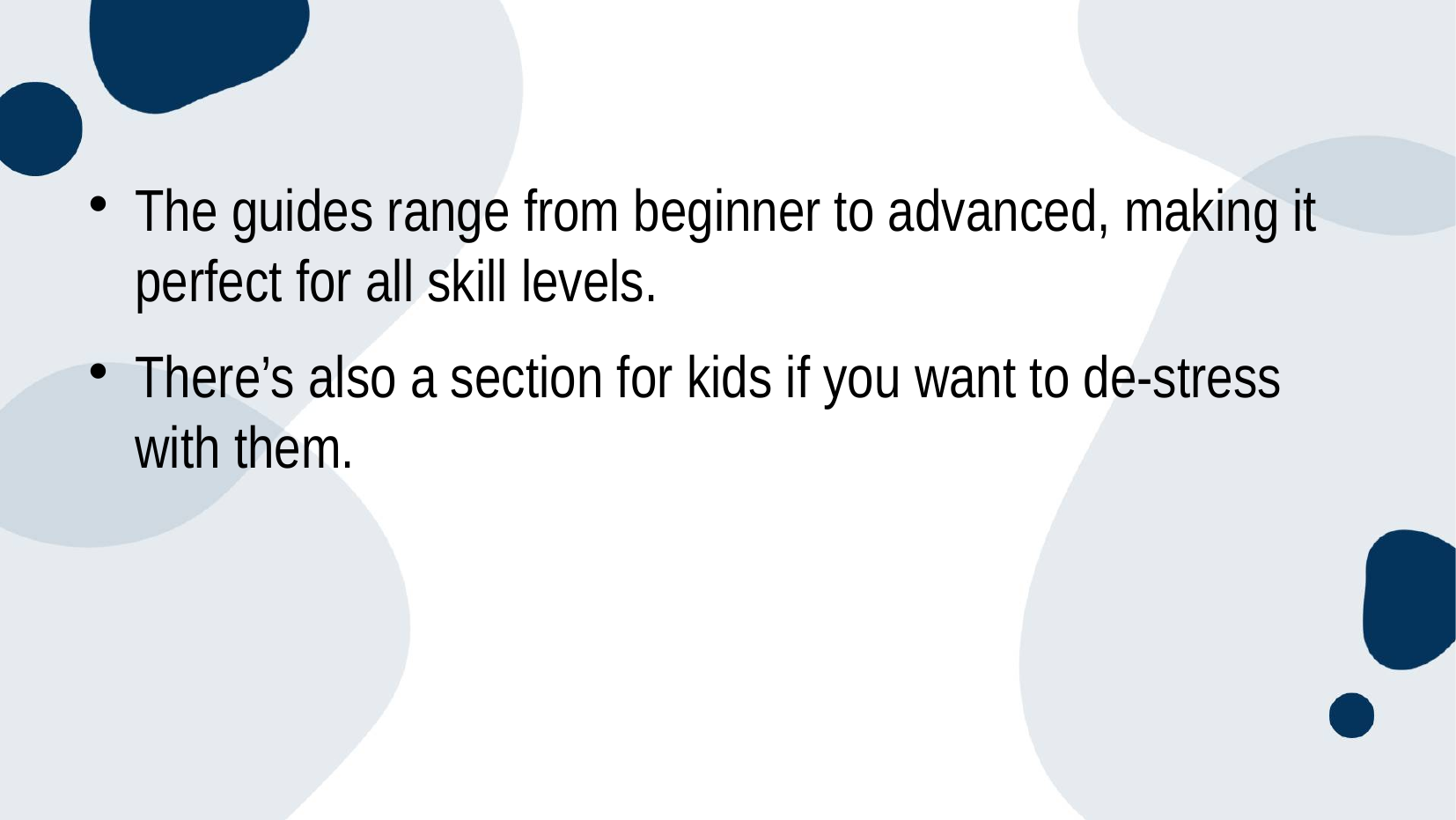

The guides range from beginner to advanced, making it perfect for all skill levels.
There’s also a section for kids if you want to de-stress with them.